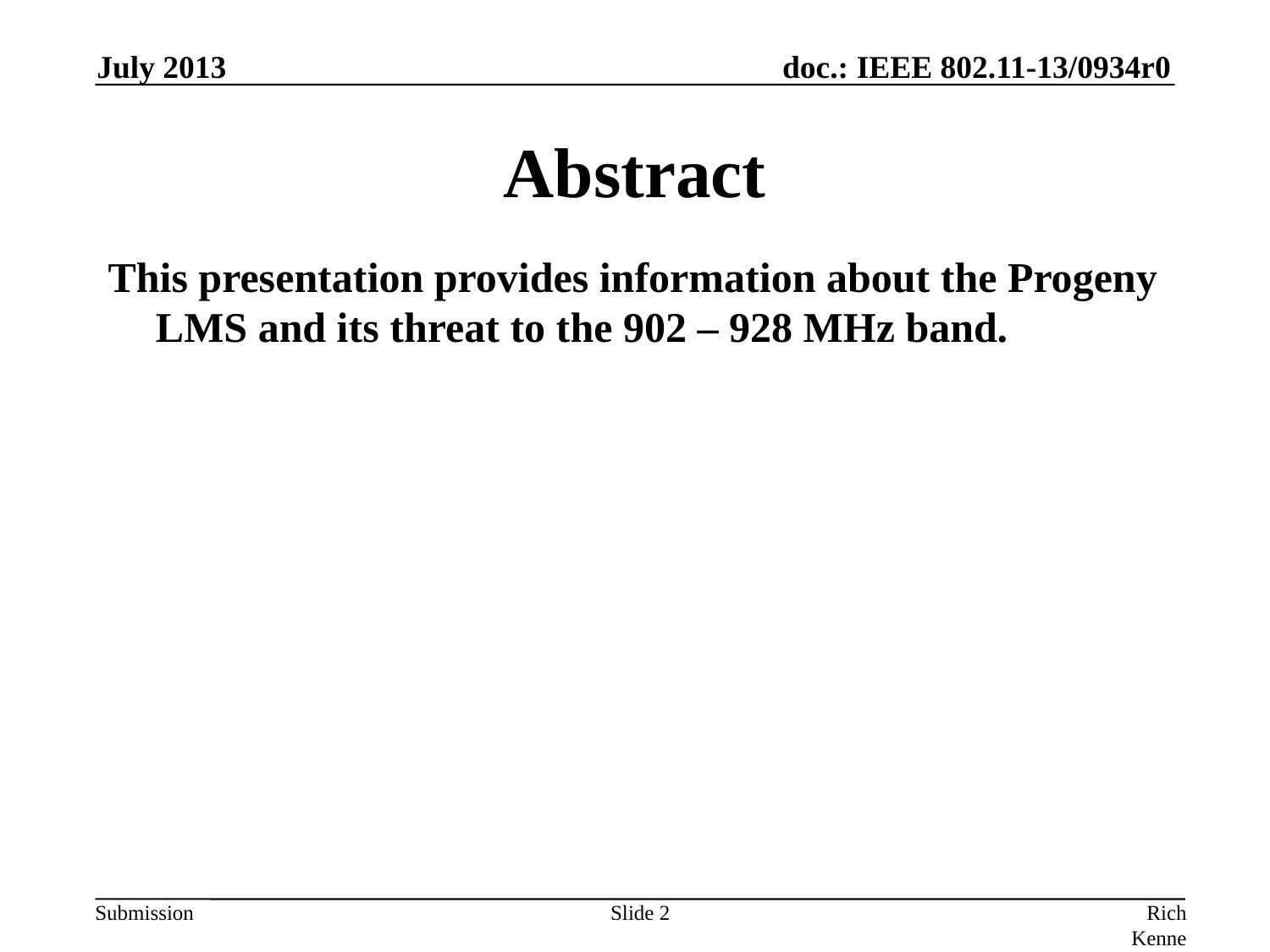

July 2013
# Abstract
This presentation provides information about the Progeny LMS and its threat to the 902 – 928 MHz band.
Slide 2
Rich Kennedy, BlackBerry Corporation